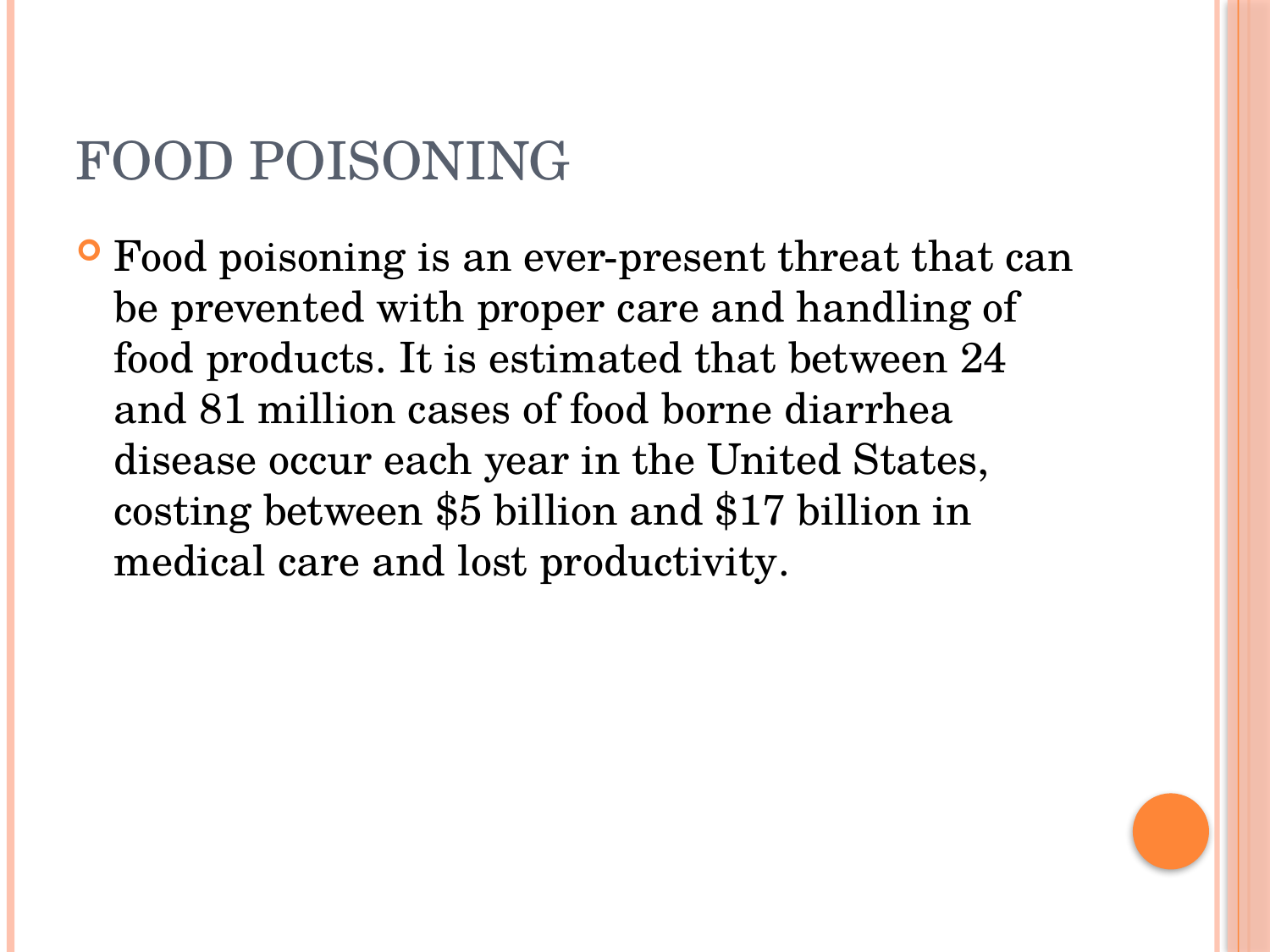

# Food poisoning
Food poisoning is an ever-present threat that can be prevented with proper care and handling of food products. It is estimated that between 24 and 81 million cases of food borne diarrhea disease occur each year in the United States, costing between $5 billion and $17 billion in medical care and lost productivity.